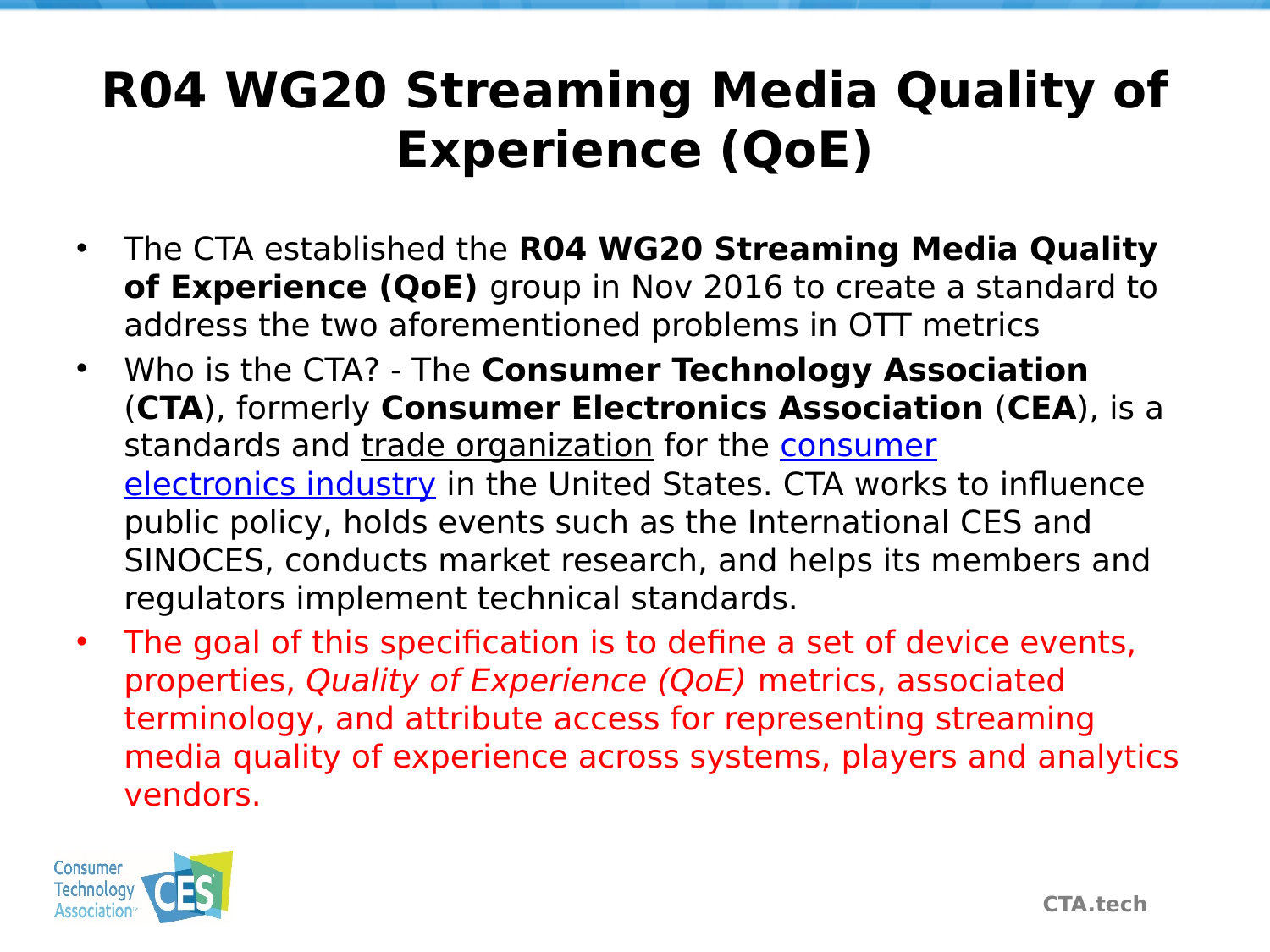

# R04 WG20 Streaming Media Quality of Experience (QoE)
The CTA established the R04 WG20 Streaming Media Quality of Experience (QoE) group in Nov 2016 to create a standard to address the two aforementioned problems in OTT metrics
Who is the CTA? - The Consumer Technology Association (CTA), formerly Consumer Electronics Association (CEA), is a standards and trade organization for the consumer electronics industry in the United States. CTA works to influence public policy, holds events such as the International CES and SINOCES, conducts market research, and helps its members and regulators implement technical standards.
The goal of this specification is to define a set of device events, properties, Quality of Experience (QoE) metrics, associated terminology, and attribute access for representing streaming media quality of experience across systems, players and analytics vendors.